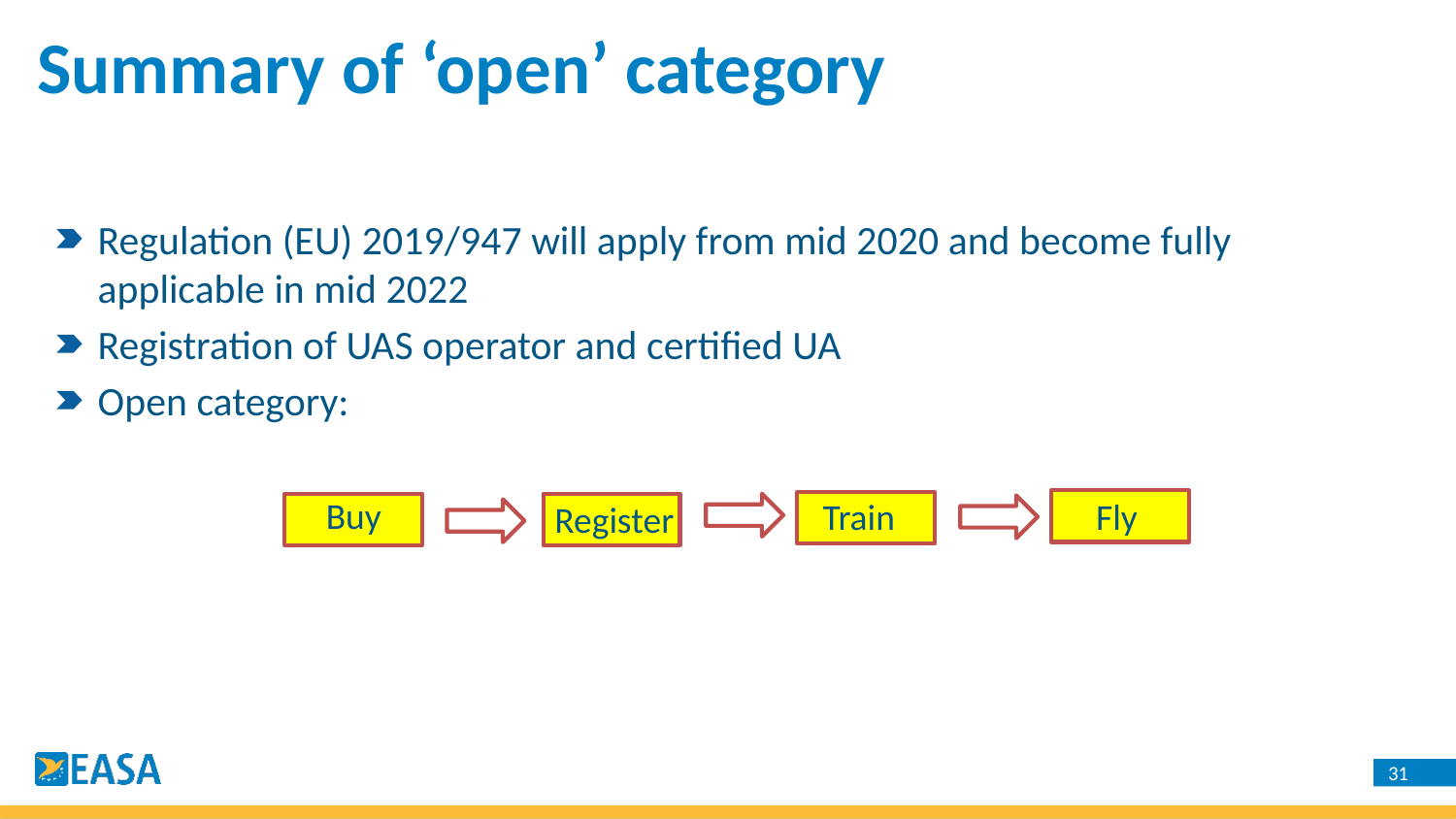

Summary of ‘open’ category
Regulation (EU) 2019/947 will apply from mid 2020 and become fully applicable in mid 2022
Registration of UAS operator and certified UA
Open category:

Buy

Train

Fly

Register